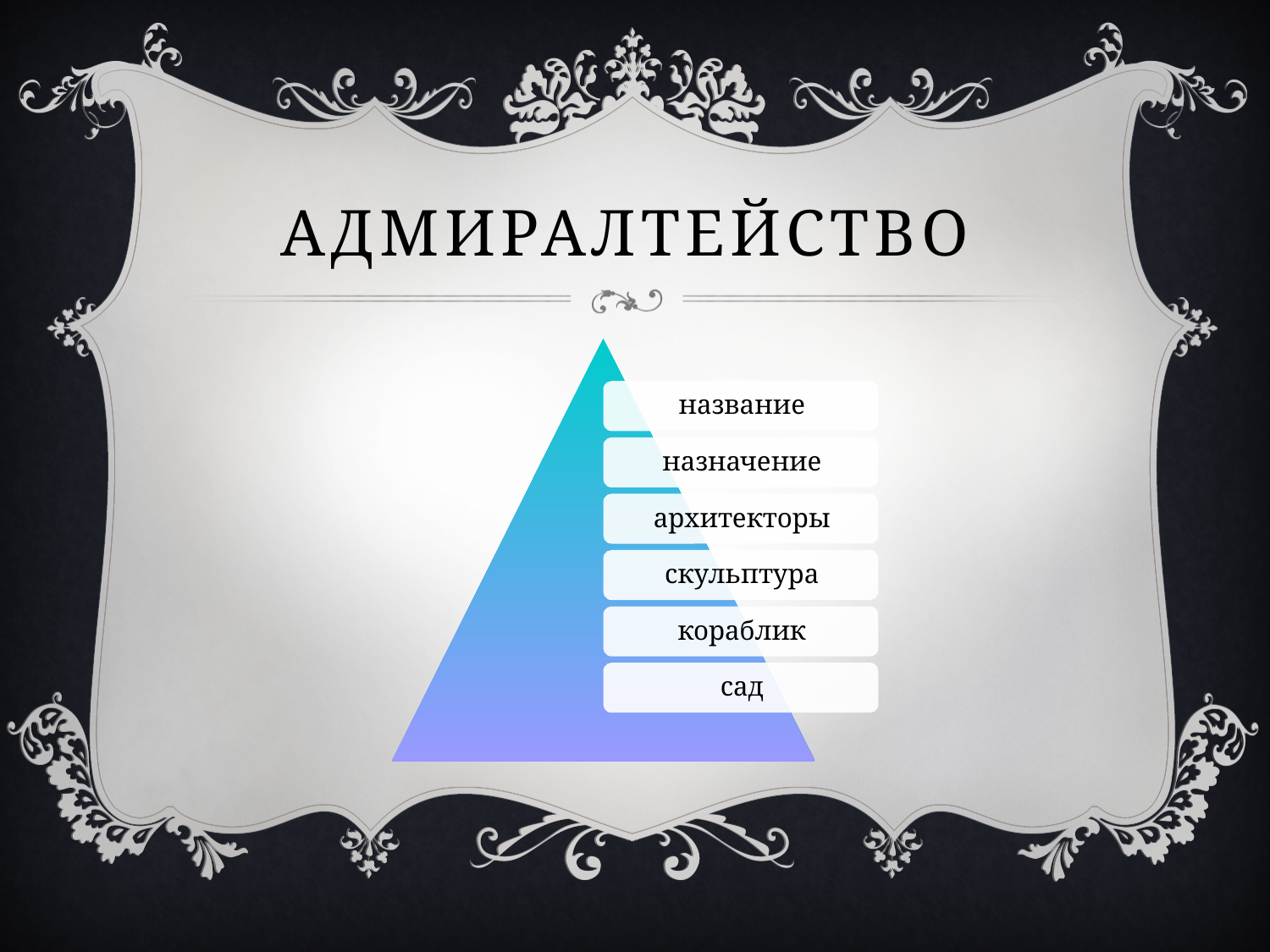

# Адмиралтейство
название
назначение
архитекторы
скульптура
кораблик
сад